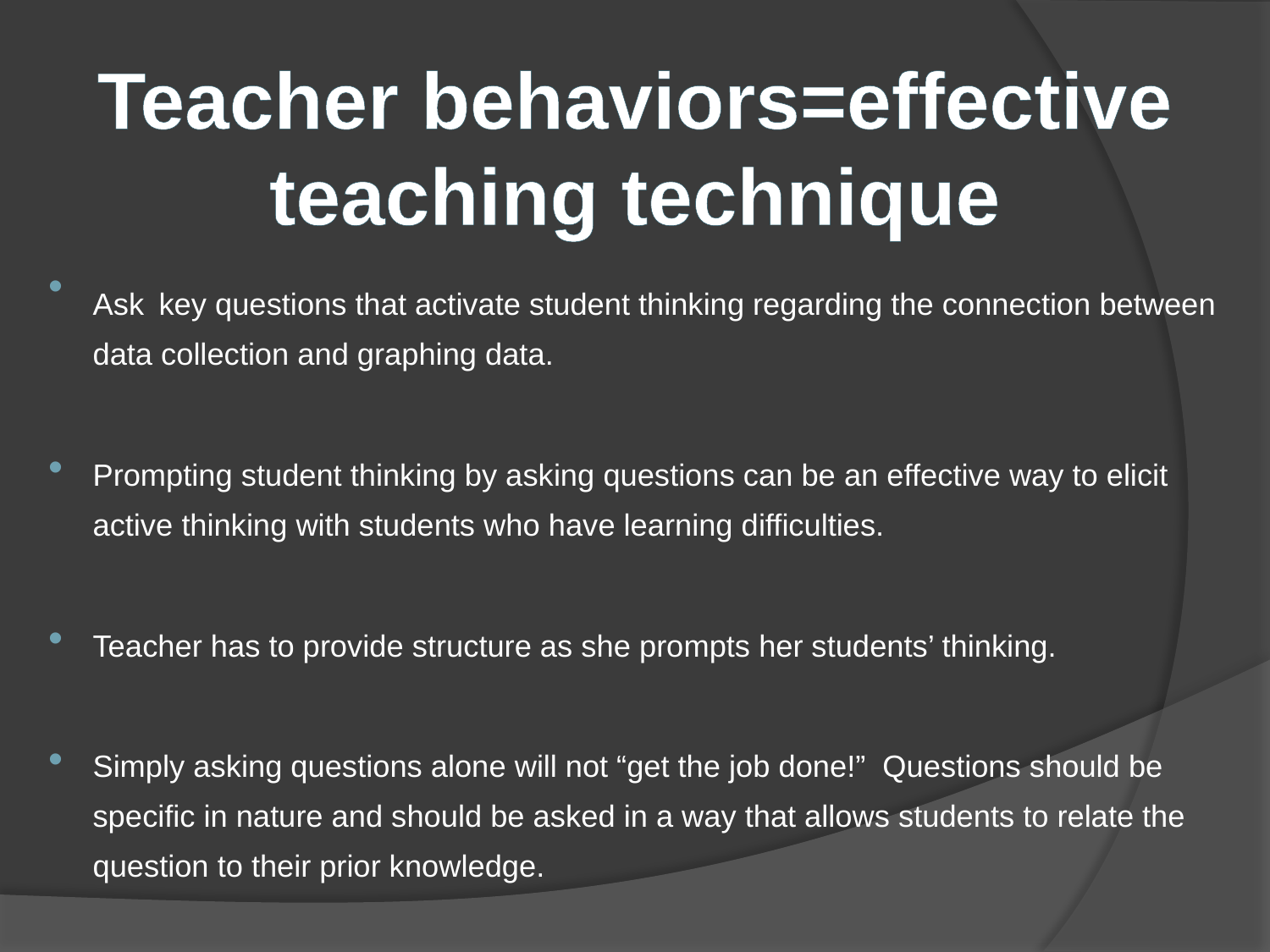

# Teacher behaviors=effective teaching technique
Ask key questions that activate student thinking regarding the connection between data collection and graphing data.

Prompting student thinking by asking questions can be an effective way to elicit active thinking with students who have learning difficulties.

Teacher has to provide structure as she prompts her students’ thinking.

Simply asking questions alone will not “get the job done!”  Questions should be specific in nature and should be asked in a way that allows students to relate the question to their prior knowledge.